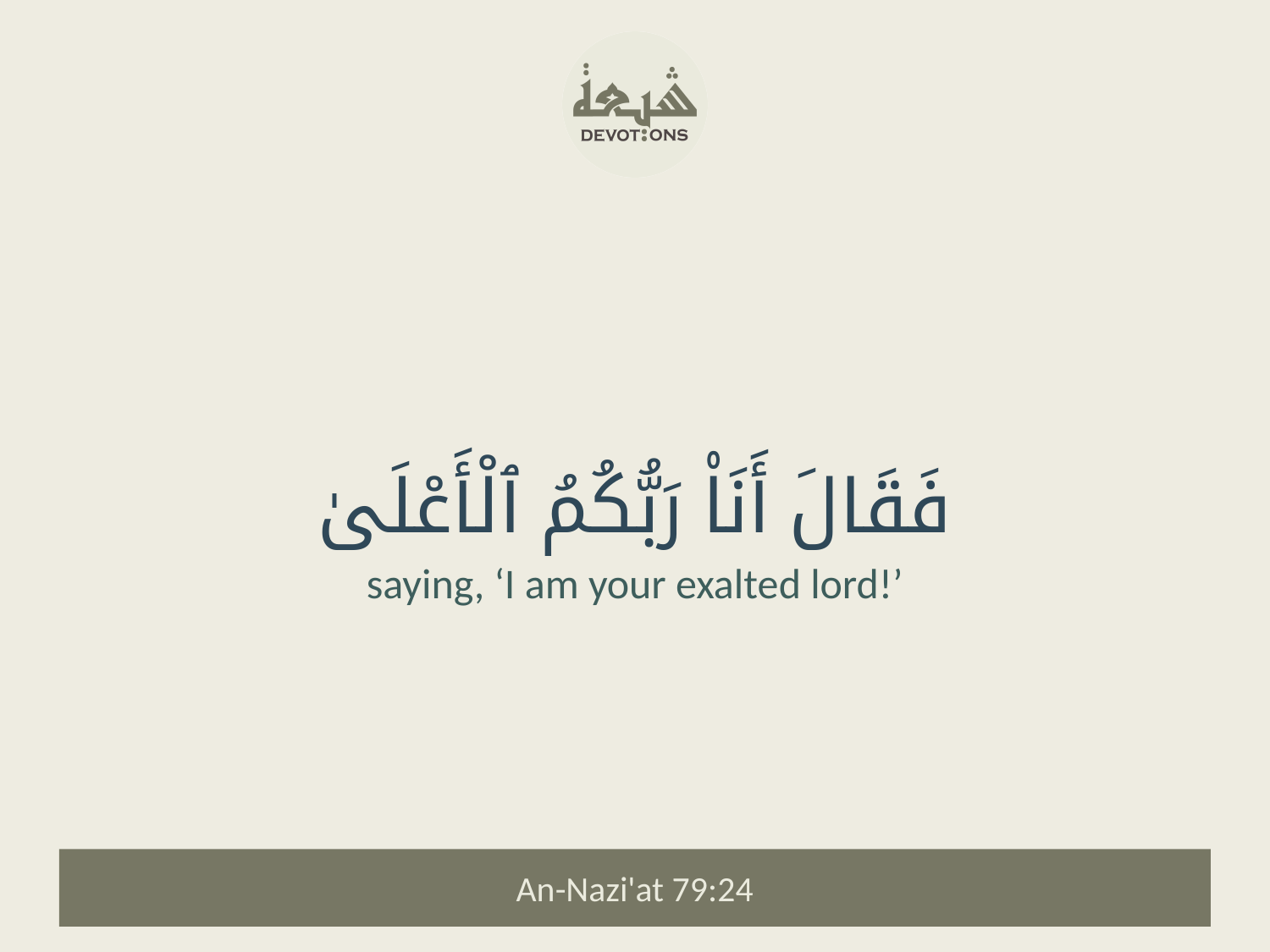

فَقَالَ أَنَا۠ رَبُّكُمُ ٱلْأَعْلَىٰ
saying, ‘I am your exalted lord!’
An-Nazi'at 79:24